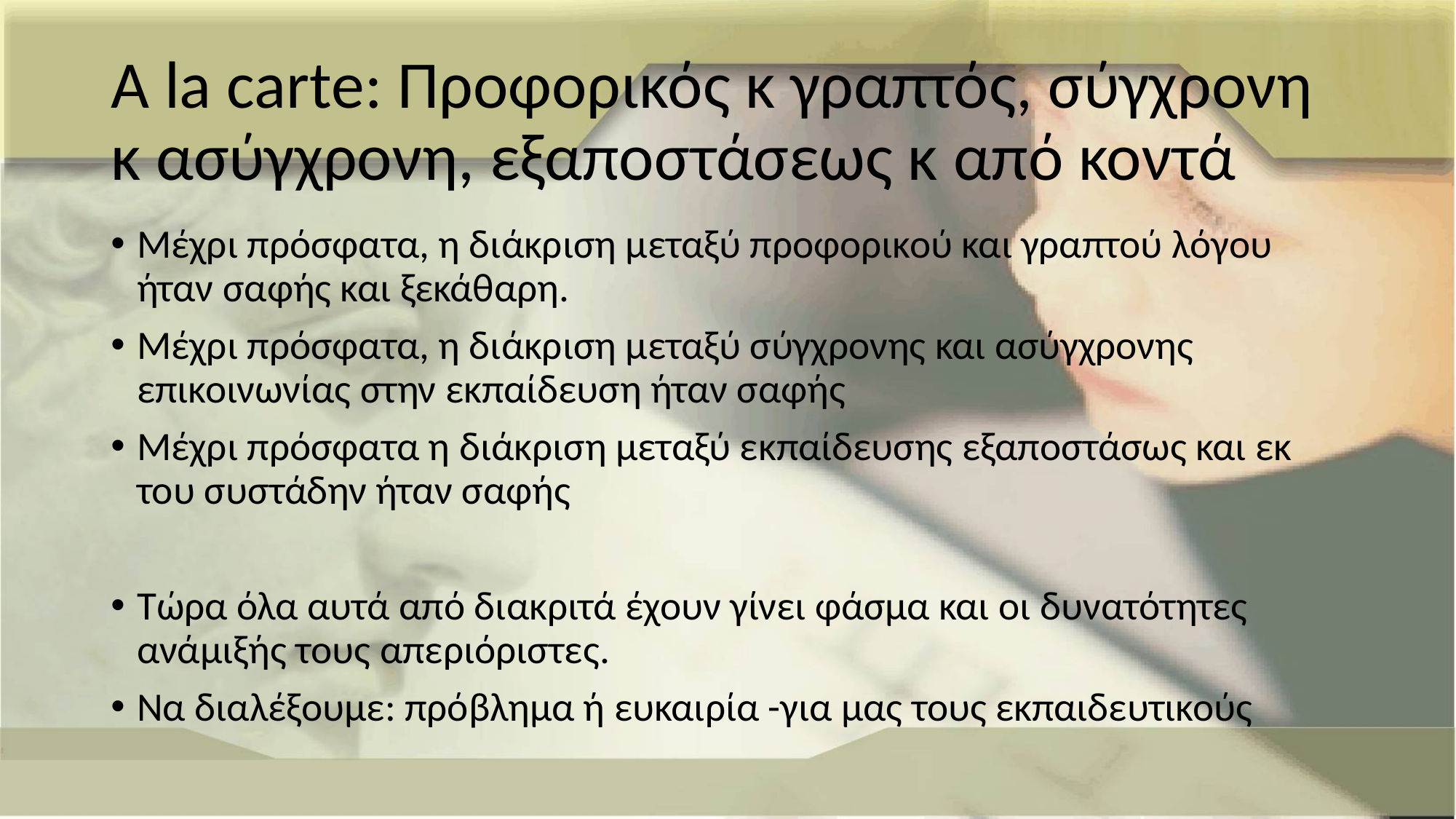

# A la carte: Προφορικός κ γραπτός, σύγχρονη κ ασύγχρονη, εξαποστάσεως κ από κοντά
Μέχρι πρόσφατα, η διάκριση μεταξύ προφορικού και γραπτού λόγου ήταν σαφής και ξεκάθαρη.
Μέχρι πρόσφατα, η διάκριση μεταξύ σύγχρονης και ασύγχρονης επικοινωνίας στην εκπαίδευση ήταν σαφής
Μέχρι πρόσφατα η διάκριση μεταξύ εκπαίδευσης εξαποστάσως και εκ του συστάδην ήταν σαφής

Τώρα όλα αυτά από διακριτά έχουν γίνει φάσμα και οι δυνατότητες ανάμιξής τους απεριόριστες.
Να διαλέξουμε: πρόβλημα ή ευκαιρία -για μας τους εκπαιδευτικούς